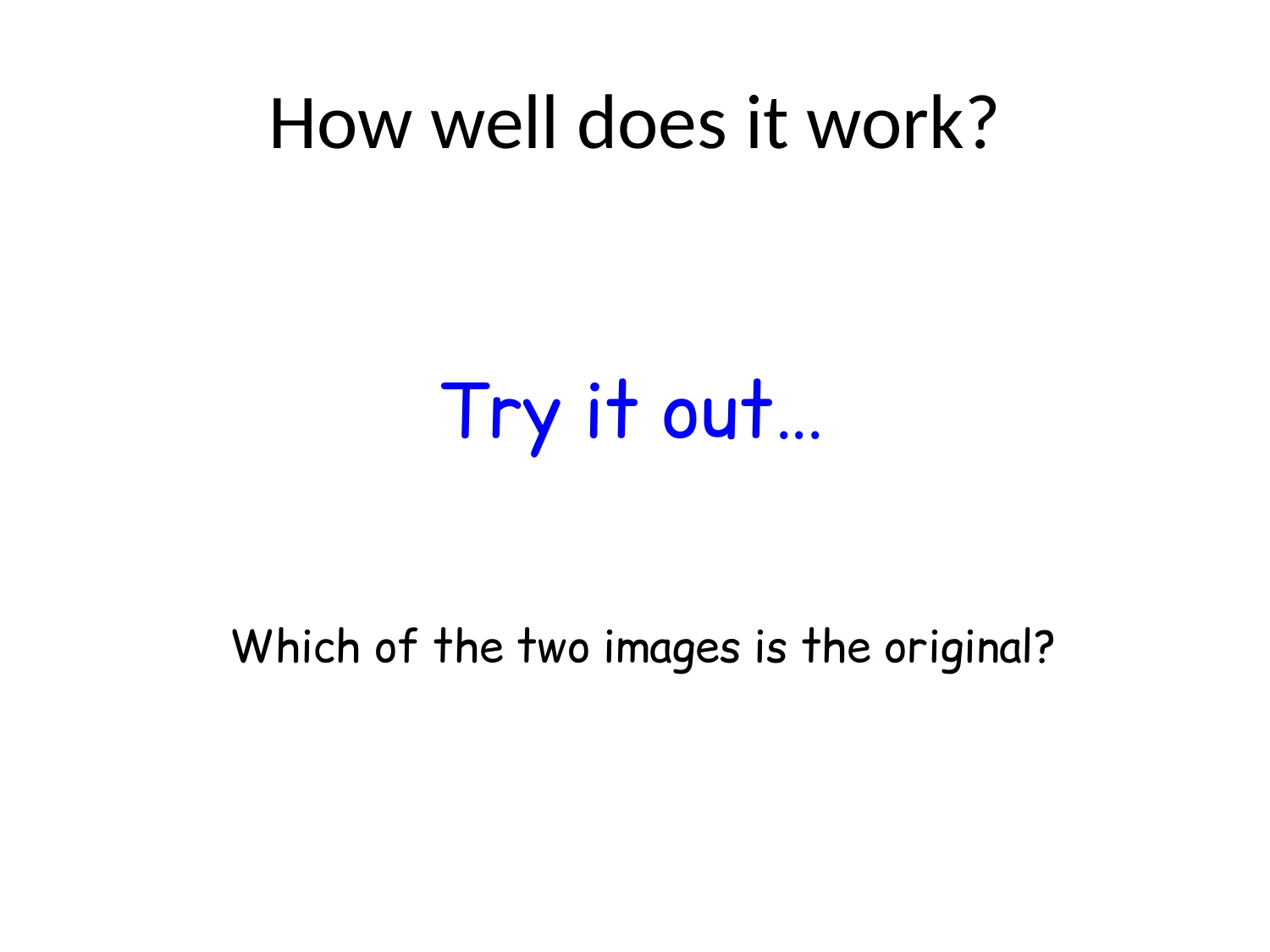

# How well does it work?
Try it out…
Which of the two images is the original?